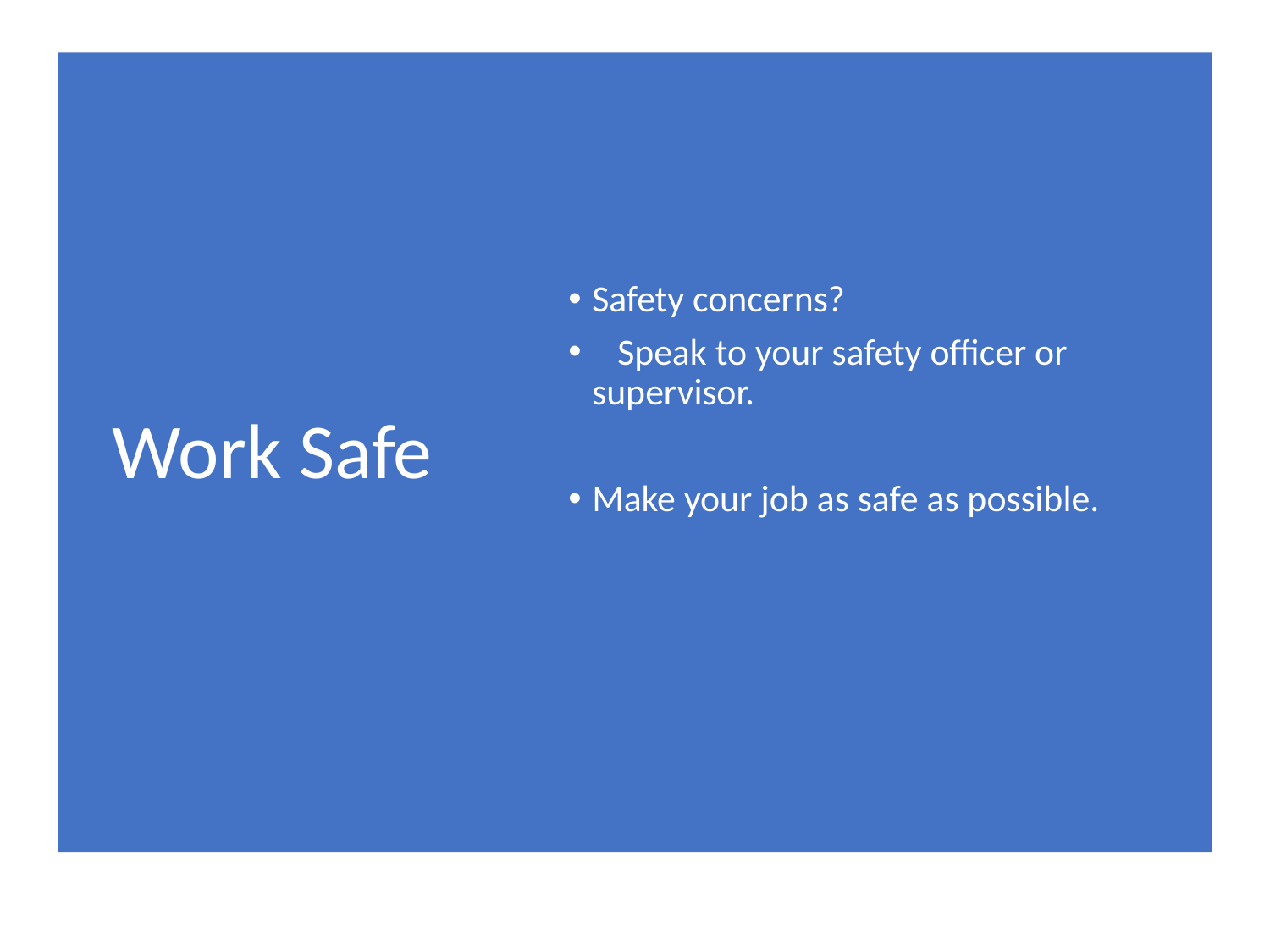

# Work Safe
Safety concerns?
   Speak to your safety officer or supervisor.

Make your job as safe as possible.